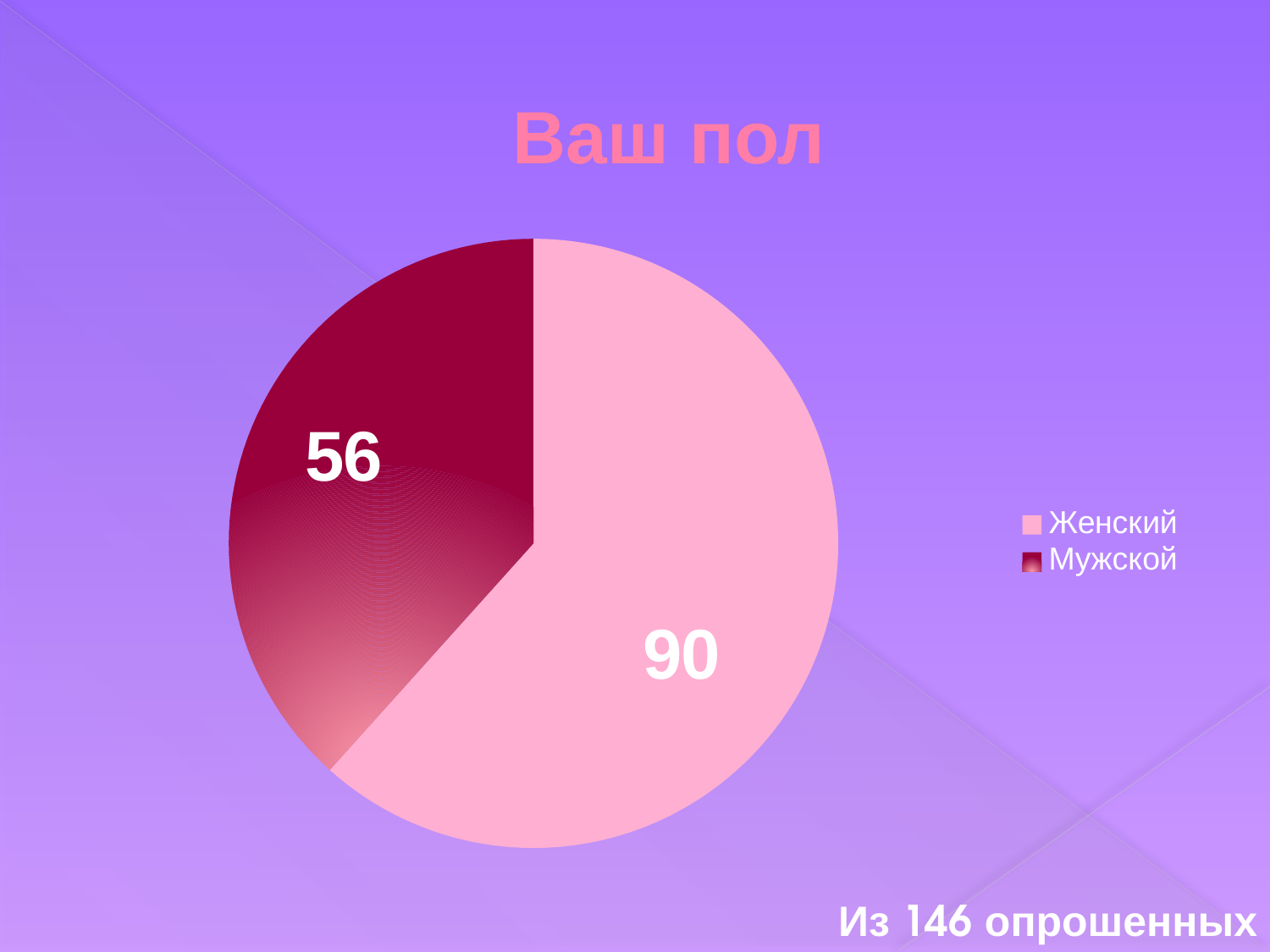

# Ваш пол

### Chart

| Category | Столбец1 |
|---|---|
| Женский | 90.0 |
| Мужской | 56.0 |
Из 146 опрошенных